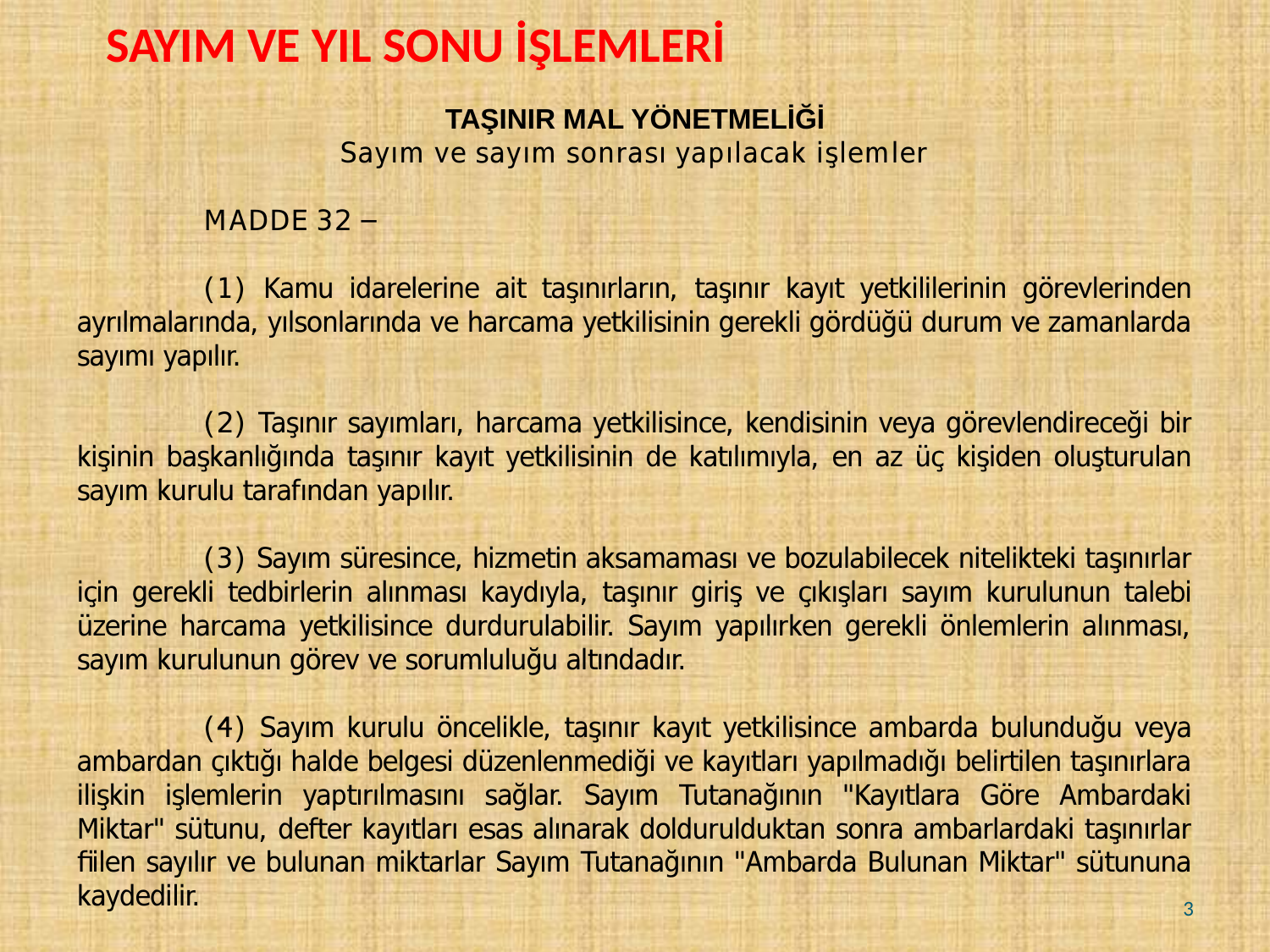

SAYIM VE YIL SONU İŞLEMLERİ
TAŞINIR MAL YÖNETMELİĞİ
Sayım ve sayım sonrası yapılacak işlemler

	MADDE 32 –

	(1) Kamu idarelerine ait taşınırların, taşınır kayıt yetkililerinin görevlerinden ayrılmalarında, yılsonlarında ve harcama yetkilisinin gerekli gördüğü durum ve zamanlarda sayımı yapılır.

	(2) Taşınır sayımları, harcama yetkilisince, kendisinin veya görevlendireceği bir kişinin başkanlığında taşınır kayıt yetkilisinin de katılımıyla, en az üç kişiden oluşturulan sayım kurulu tarafından yapılır.

	(3) Sayım süresince, hizmetin aksamaması ve bozulabilecek nitelikteki taşınırlar için gerekli tedbirlerin alınması kaydıyla, taşınır giriş ve çıkışları sayım kurulunun talebi üzerine harcama yetkilisince durdurulabilir. Sayım yapılırken gerekli önlemlerin alınması, sayım kurulunun görev ve sorumluluğu altındadır.

	(4) Sayım kurulu öncelikle, taşınır kayıt yetkilisince ambarda bulunduğu veya ambardan çıktığı halde belgesi düzenlenmediği ve kayıtları yapılmadığı belirtilen taşınırlara ilişkin işlemlerin yaptırılmasını sağlar. Sayım Tutanağının "Kayıtlara Göre Ambardaki Miktar" sütunu, defter kayıtları esas alınarak doldurulduktan sonra ambarlardaki taşınırlar fiilen sayılır ve bulunan miktarlar Sayım Tutanağının "Ambarda Bulunan Miktar" sütununa kaydedilir.
3